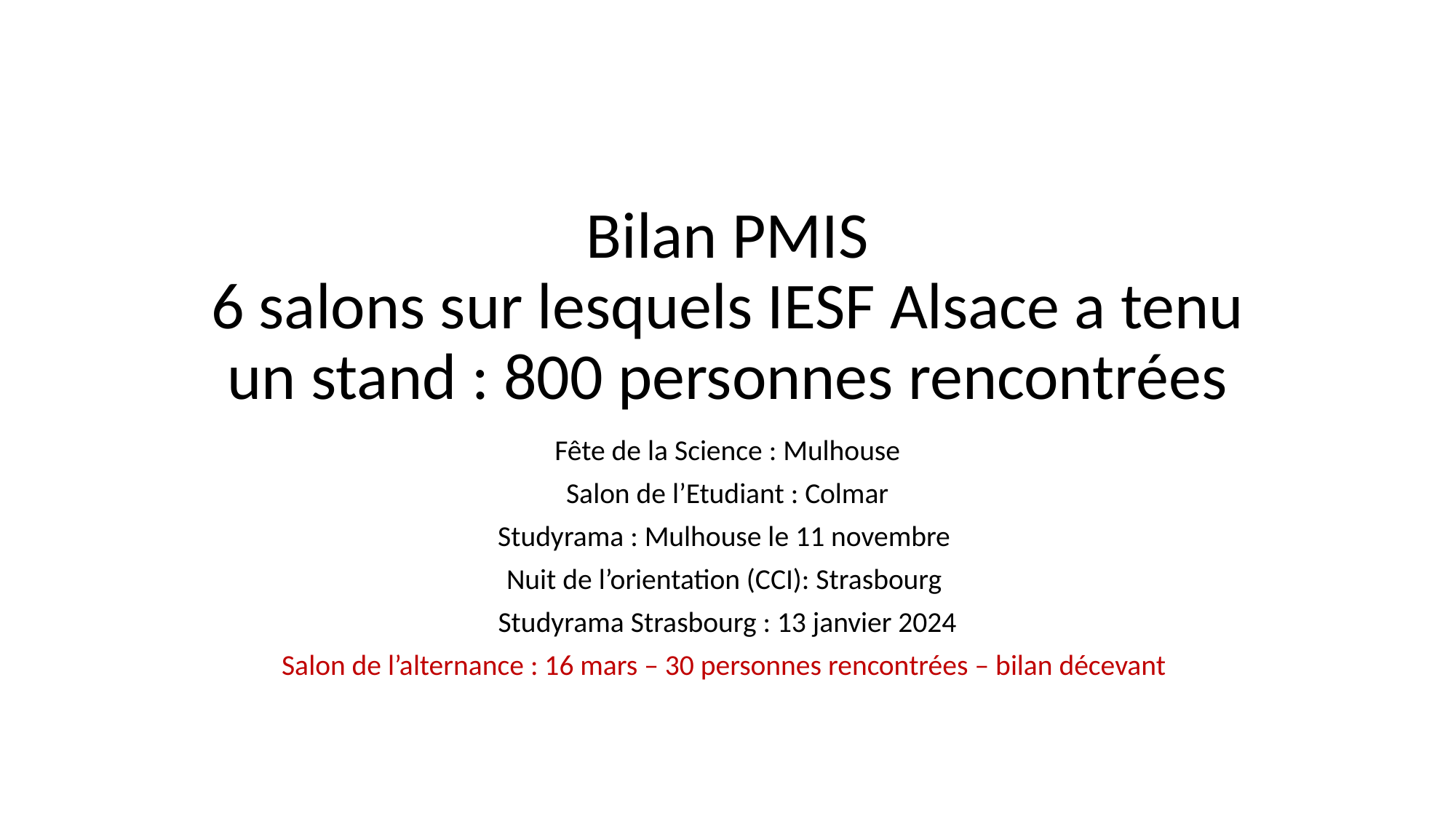

# Bilan PMIS 6 salons sur lesquels IESF Alsace a tenu un stand : 800 personnes rencontrées
Fête de la Science : Mulhouse
Salon de l’Etudiant : Colmar
Studyrama : Mulhouse le 11 novembre
Nuit de l’orientation (CCI): Strasbourg
Studyrama Strasbourg : 13 janvier 2024
Salon de l’alternance : 16 mars – 30 personnes rencontrées – bilan décevant